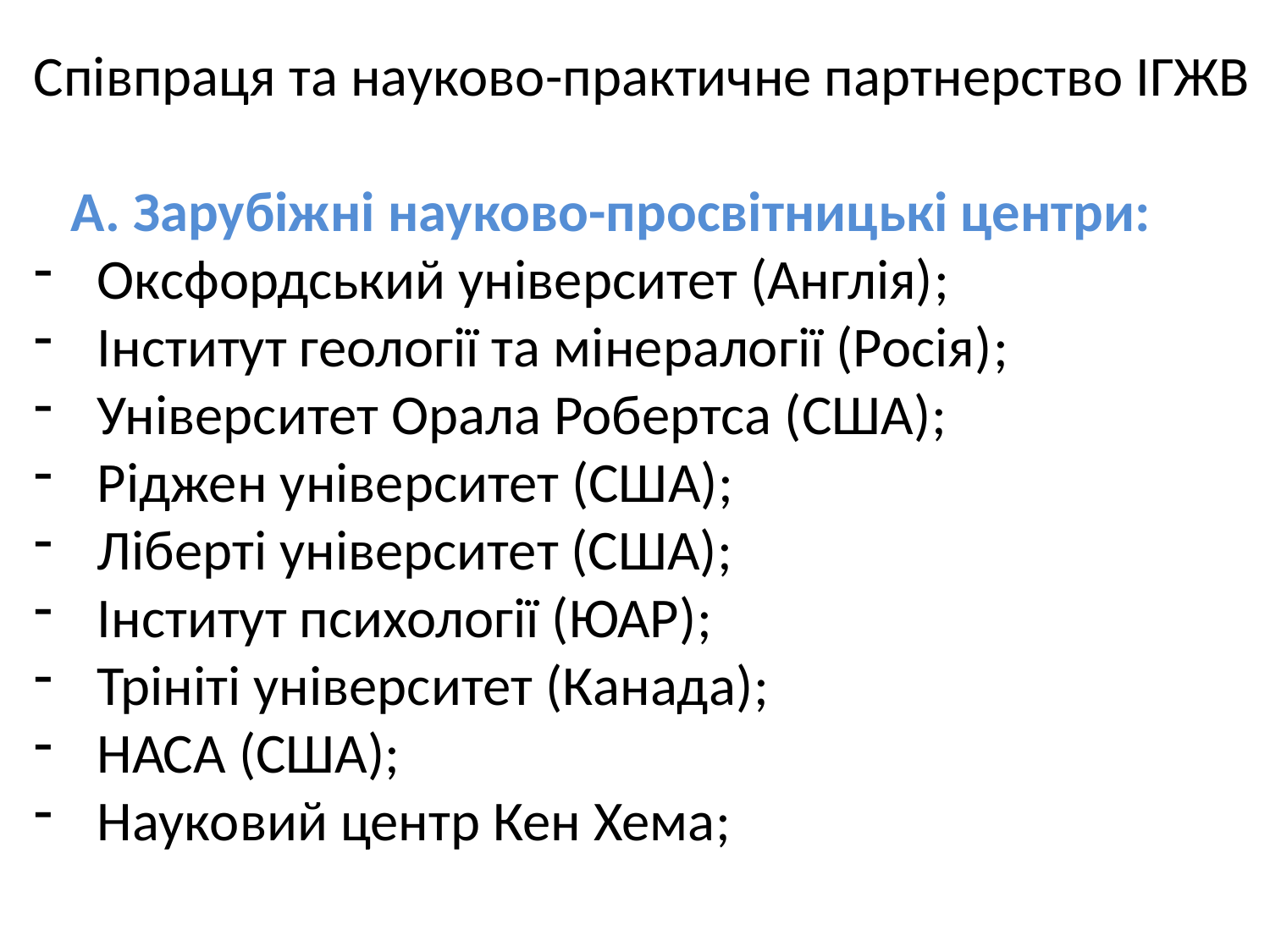

Співпраця та науково-практичне партнерство ІГЖВ

А. Зарубіжні науково-просвітницькі центри:
Оксфордський університет (Англія);
Інститут геології та мінералогії (Росія);
Університет Орала Робертса (США);
Ріджен університет (США);
Ліберті університет (США);
Інститут психології (ЮАР);
Трініті університет (Канада);
НАСА (США);
Науковий центр Кен Хема;